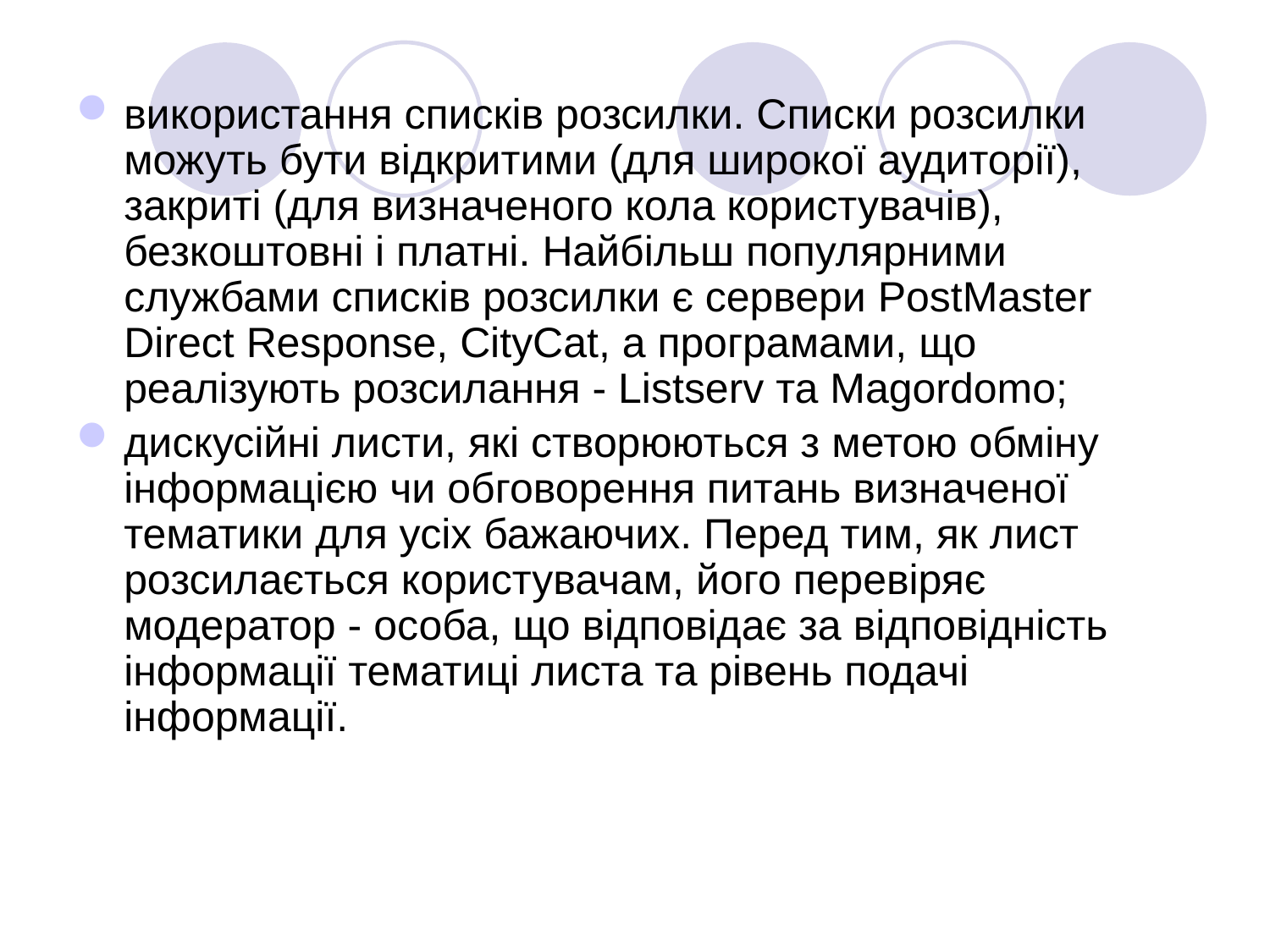

використання списків розсилки. Списки розсилки можуть бути відкритими (для широкої аудиторії), закриті (для визначеного кола користувачів), безкоштовні і платні. Найбільш популярними службами списків розсилки є сервери PostMaster Direct Response, CityCat, а програмами, що реалізують розсилання - Listserv та Magordomo;
дискусійні листи, які створюються з метою обміну інформацією чи обговорення питань визначеної тематики для усіх бажаючих. Перед тим, як лист розсилається користувачам, його перевіряє модератор - особа, що відповідає за відповідність інформації тематиці листа та рівень подачі інформації.